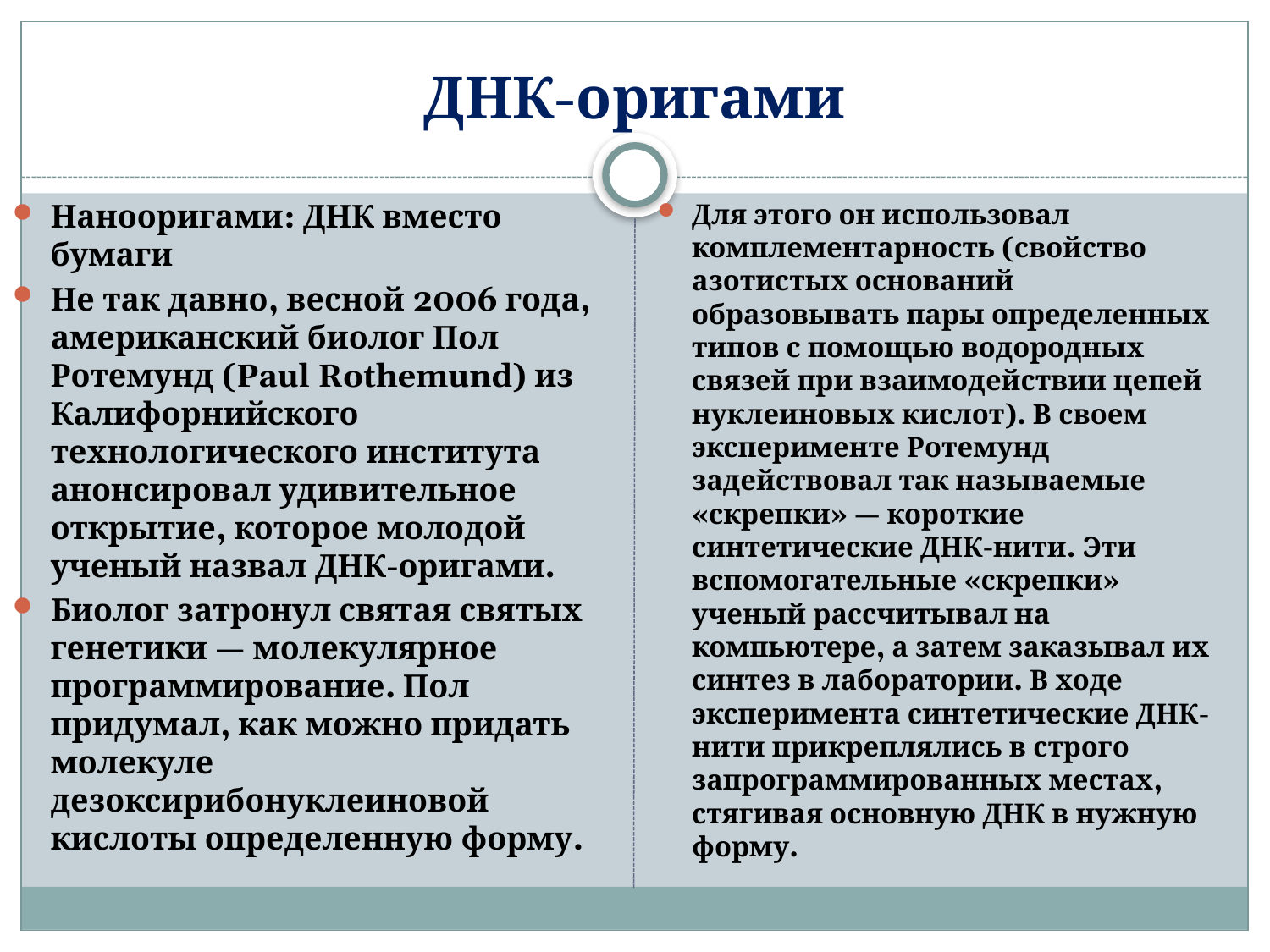

# ДНК-оригами
Нанооригами: ДНК вместо бумаги
Не так давно, весной 2006 года, американский биолог Пол Ротемунд (Paul Rothemund) из Калифорнийского технологического института анонсировал удивительное открытие, которое молодой ученый назвал ДНК-оригами.
Биолог затронул святая святых генетики — молекулярное программирование. Пол придумал, как можно придать молекуле дезоксирибонуклеиновой кислоты определенную форму.
Для этого он использовал комплементарность (свойство азотистых оснований образовывать пары определенных типов с помощью водородных связей при взаимодействии цепей нуклеиновых кислот). В своем эксперименте Ротемунд задействовал так называемые «скрепки» — короткие синтетические ДНК-нити. Эти вспомогательные «скрепки» ученый рассчитывал на компьютере, а затем заказывал их синтез в лаборатории. В ходе эксперимента синтетические ДНК-нити прикреплялись в строго запрограммированных местах, стягивая основную ДНК в нужную форму.